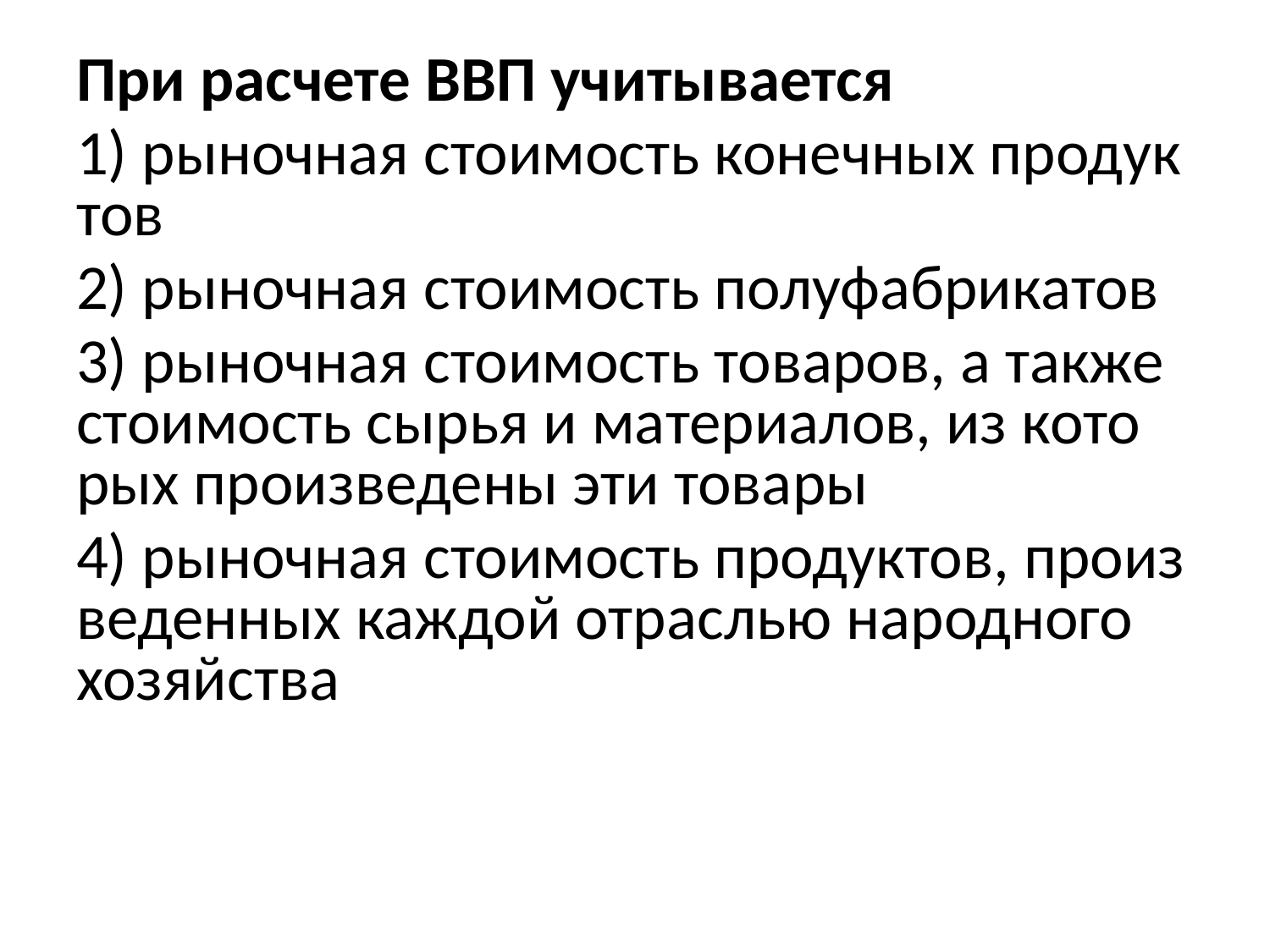

При рас­че­те ВВП учи­ты­ва­ет­ся
1) ры­ноч­ная сто­и­мость ко­неч­ных про­дук­тов
2) ры­ноч­ная сто­и­мость по­лу­фаб­ри­ка­тов
3) ры­ноч­ная сто­и­мость то­ва­ров, а также сто­и­мость сырья и ма­те­ри­а­лов, из ко­то­рых про­из­ве­де­ны эти то­ва­ры
4) ры­ноч­ная сто­и­мость про­дук­тов, про­из­ве­ден­ных каж­дой от­рас­лью на­род­но­го хо­зяй­ства